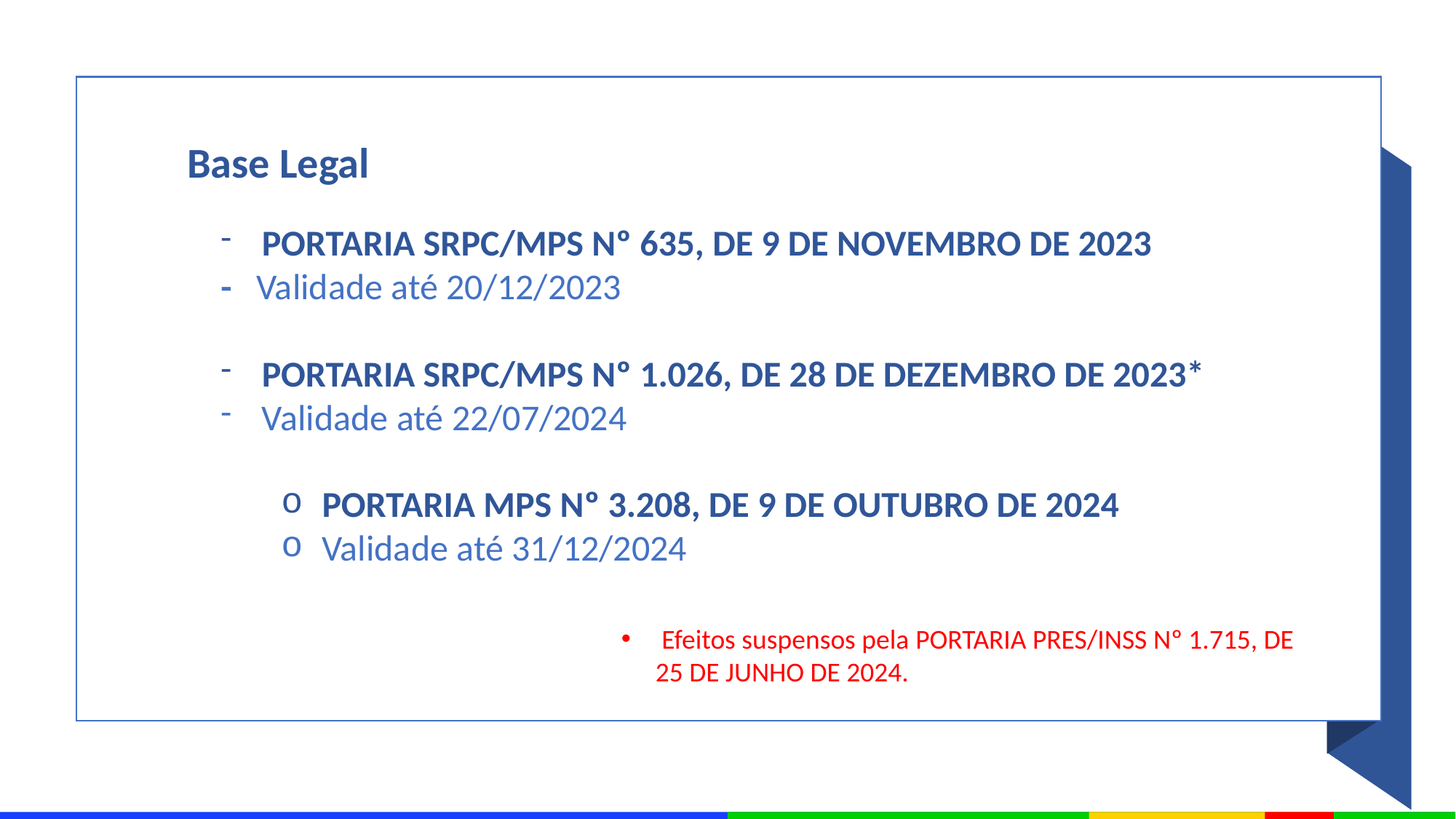

Base Legal
PORTARIA SRPC/MPS Nº 635, DE 9 DE NOVEMBRO DE 2023
-   Validade até 20/12/2023

PORTARIA SRPC/MPS Nº 1.026, DE 28 DE DEZEMBRO DE 2023*
Validade até 22/07/2024
PORTARIA MPS Nº 3.208, DE 9 DE OUTUBRO DE 2024
Validade até 31/12/2024
 Efeitos suspensos pela PORTARIA PRES/INSS Nº 1.715, DE 25 DE JUNHO DE 2024.